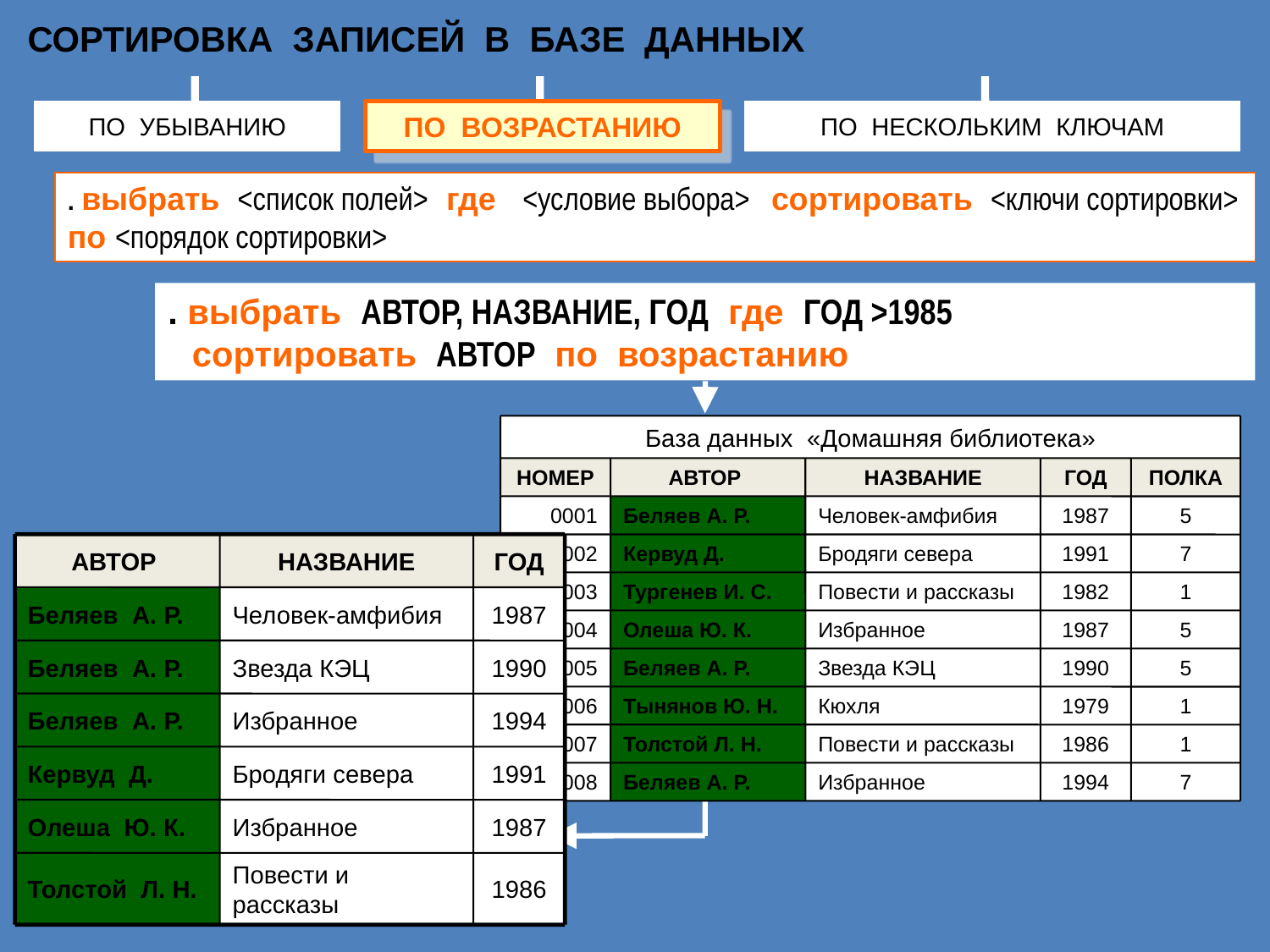

СОРТИРОВКА  ЗАПИСЕЙ  В  БАЗЕ  ДАННЫХ

ПО  УБЫВАНИЮ
ПО  ВОЗРАСТАНИЮ
ПО  НЕСКОЛЬКИМ  КЛЮЧАМ
. выбрать  <список полей>  где   <условие выбора>   сортировать  <ключи сортировки> по <порядок сортировки>
. выбрать  АВТОР, НАЗВАНИЕ, ГОД  где  ГОД >1985
   сортировать  АВТОР  по  возрастанию

База данных  «Домашняя библиотека»

НОМЕР

АВТОР

НАЗВАНИЕ

ГОД

ПОЛКА

0001

Беляев А. Р.
Человек-амфибия
1987
5
0002

Кервуд Д.
Бродяги севера
1991
7
0003

Тургенев И. С.
Повести и рассказы
1982
1
0004

Олеша Ю. К.
Избранное
1987
5
0005

Беляев А. Р.
Звезда КЭЦ
1990
5
0006

Тынянов Ю. Н.
Кюхля
1979
1
0007

Толстой Л. Н.
Повести и рассказы
1986
1
0008

Беляев А. Р.
Избранное
1994
7

АВТОР

НАЗВАНИЕ

ГОД

Беляев  А. Р.

Человек-амфибия
1987
Беляев  А. Р.

Звезда КЭЦ
1990
Беляев  А. Р.

Избранное
1994
Кервуд  Д.

Бродяги севера
1991
Олеша  Ю. К.

Избранное
1987
Толстой  Л. Н.

Повести и рассказы
1986